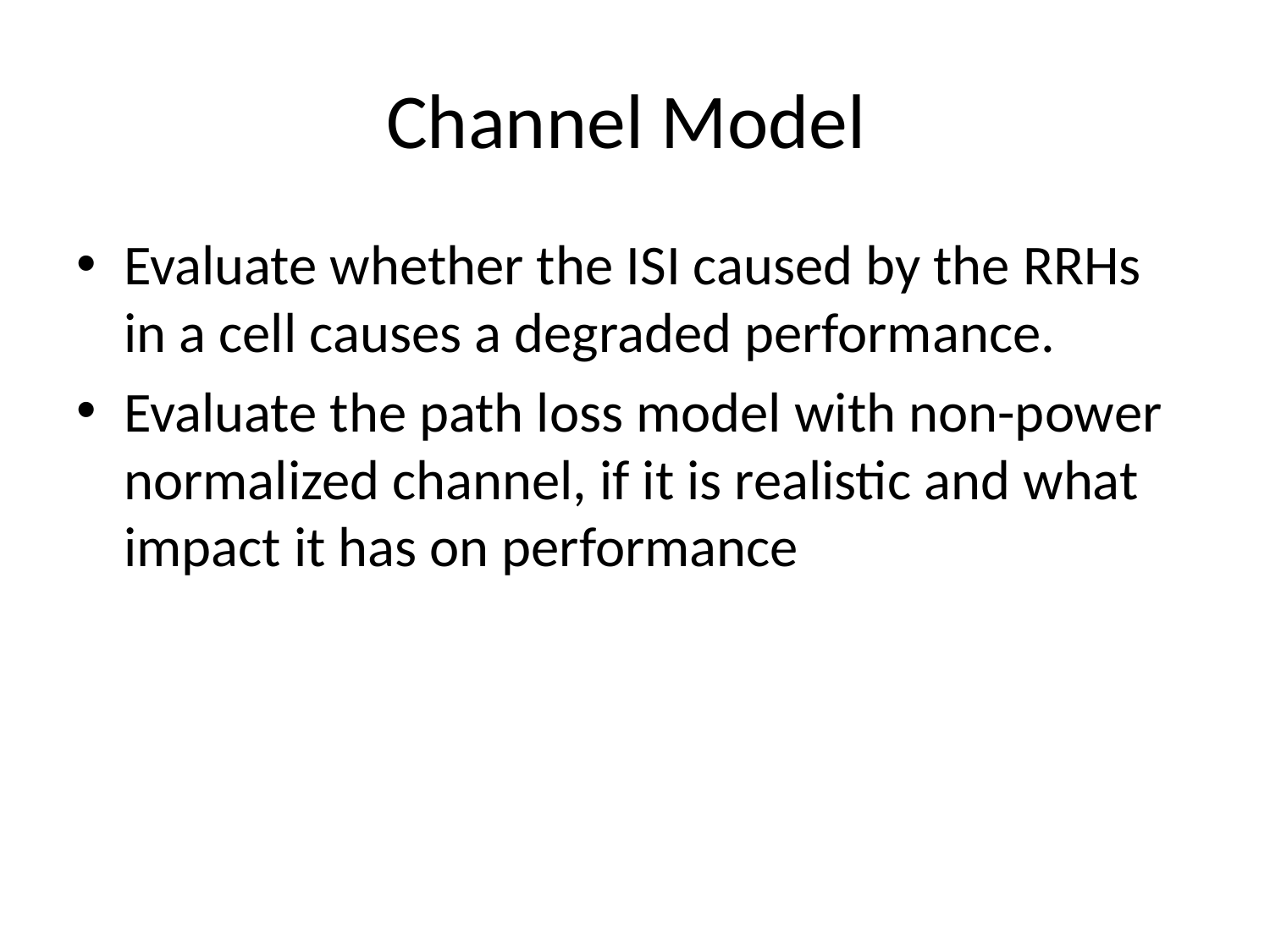

# Channel Model
Evaluate whether the ISI caused by the RRHs in a cell causes a degraded performance.
Evaluate the path loss model with non-power normalized channel, if it is realistic and what impact it has on performance